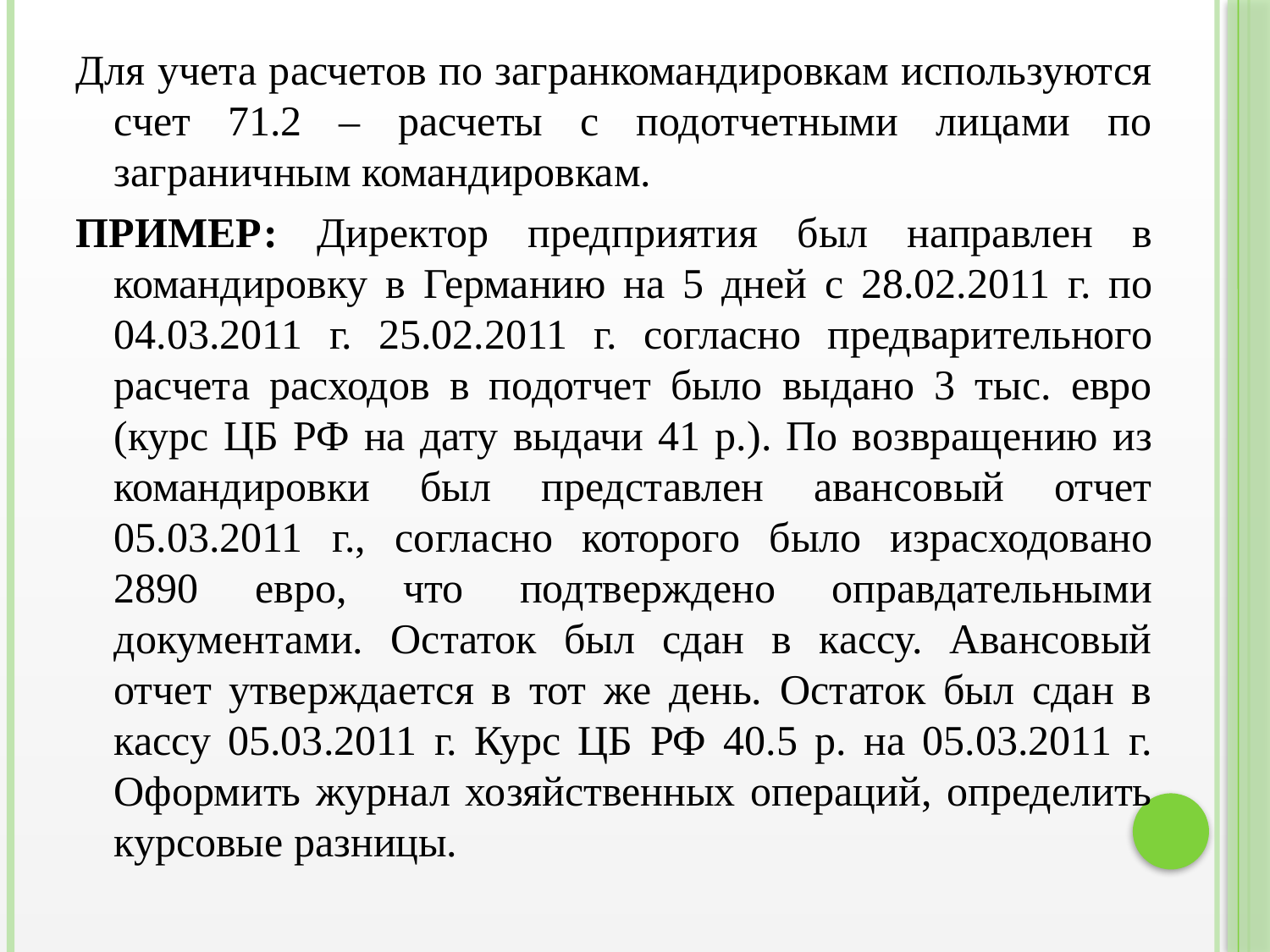

Для учета расчетов по загранкомандировкам используются счет 71.2 – расчеты с подотчетными лицами по заграничным командировкам.
ПРИМЕР: Директор предприятия был направлен в командировку в Германию на 5 дней с 28.02.2011 г. по 04.03.2011 г. 25.02.2011 г. согласно предварительного расчета расходов в подотчет было выдано 3 тыс. евро (курс ЦБ РФ на дату выдачи 41 р.). По возвращению из командировки был представлен авансовый отчет 05.03.2011 г., согласно которого было израсходовано 2890 евро, что подтверждено оправдательными документами. Остаток был сдан в кассу. Авансовый отчет утверждается в тот же день. Остаток был сдан в кассу 05.03.2011 г. Курс ЦБ РФ 40.5 р. на 05.03.2011 г. Оформить журнал хозяйственных операций, определить курсовые разницы.